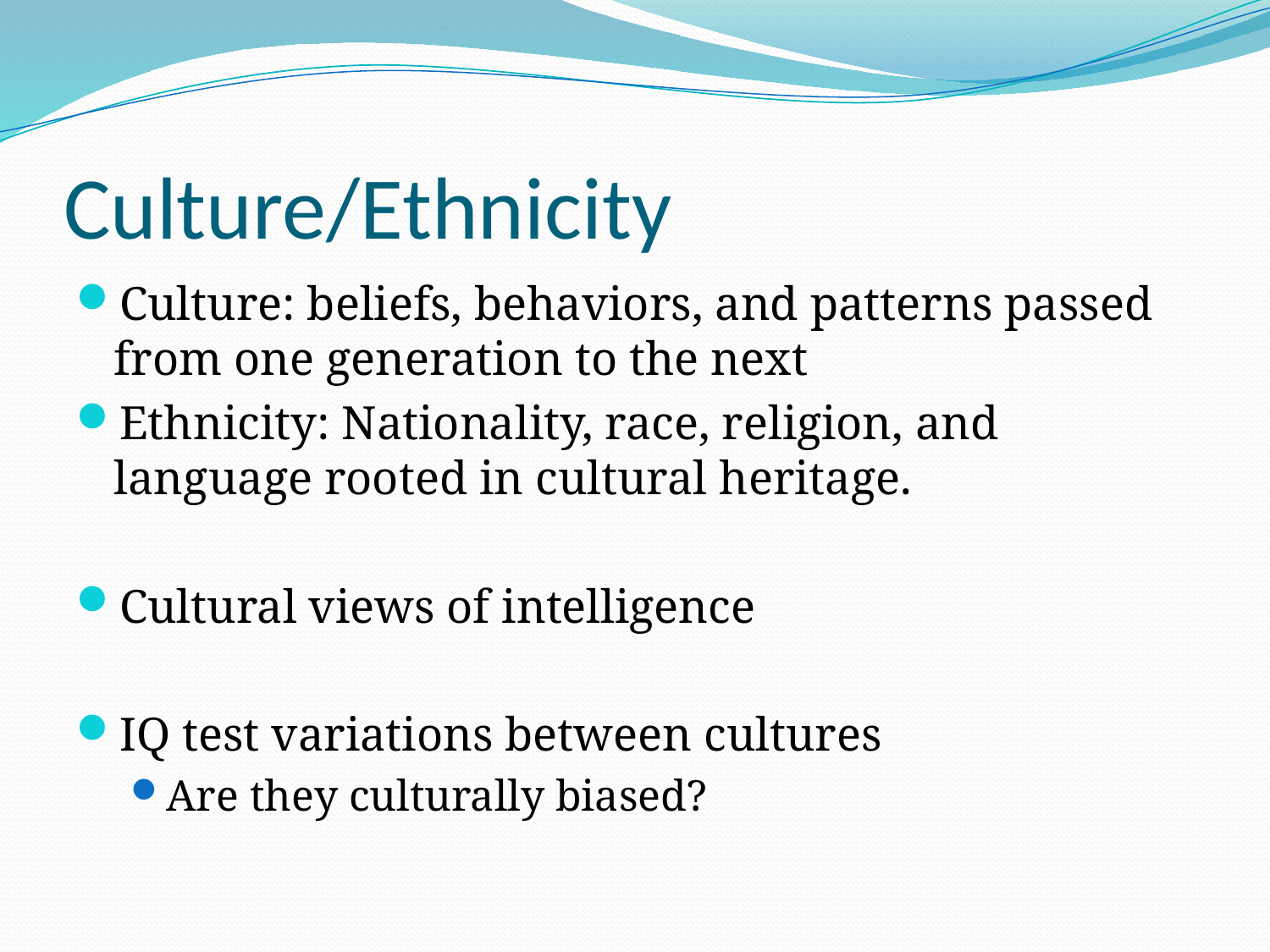

# Culture/Ethnicity
Culture: beliefs, behaviors, and patterns passed from one generation to the next
Ethnicity: Nationality, race, religion, and language rooted in cultural heritage.

Cultural views of intelligence

IQ test variations between cultures
Are they culturally biased?